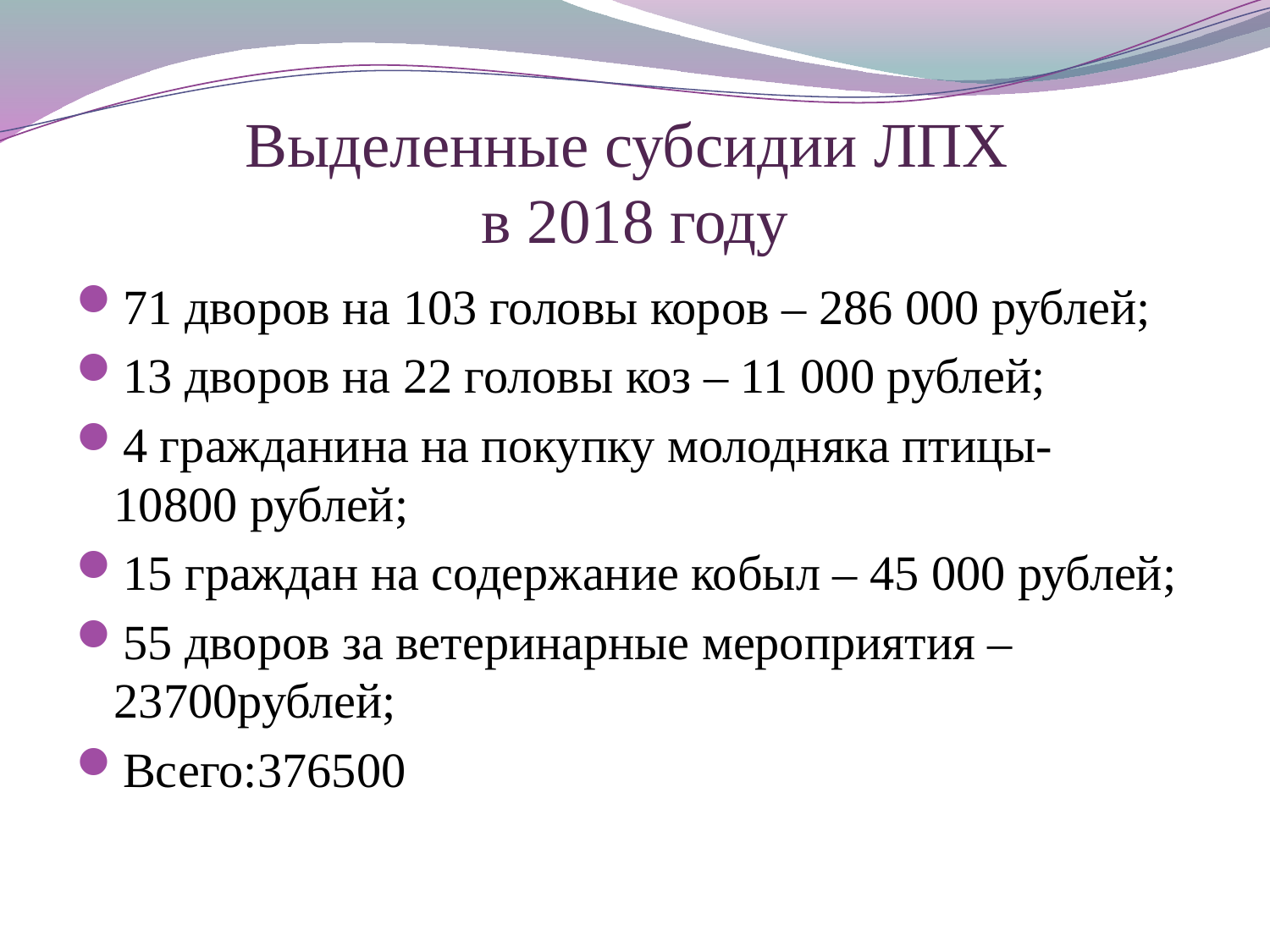

# Выделенные субсидии ЛПХ в 2018 году
71 дворов на 103 головы коров – 286 000 рублей;
13 дворов на 22 головы коз – 11 000 рублей;
4 гражданина на покупку молодняка птицы-  10800 рублей;
15 граждан на содержание кобыл – 45 000 рублей;
55 дворов за ветеринарные мероприятия – 23700рублей;
Всего:376500